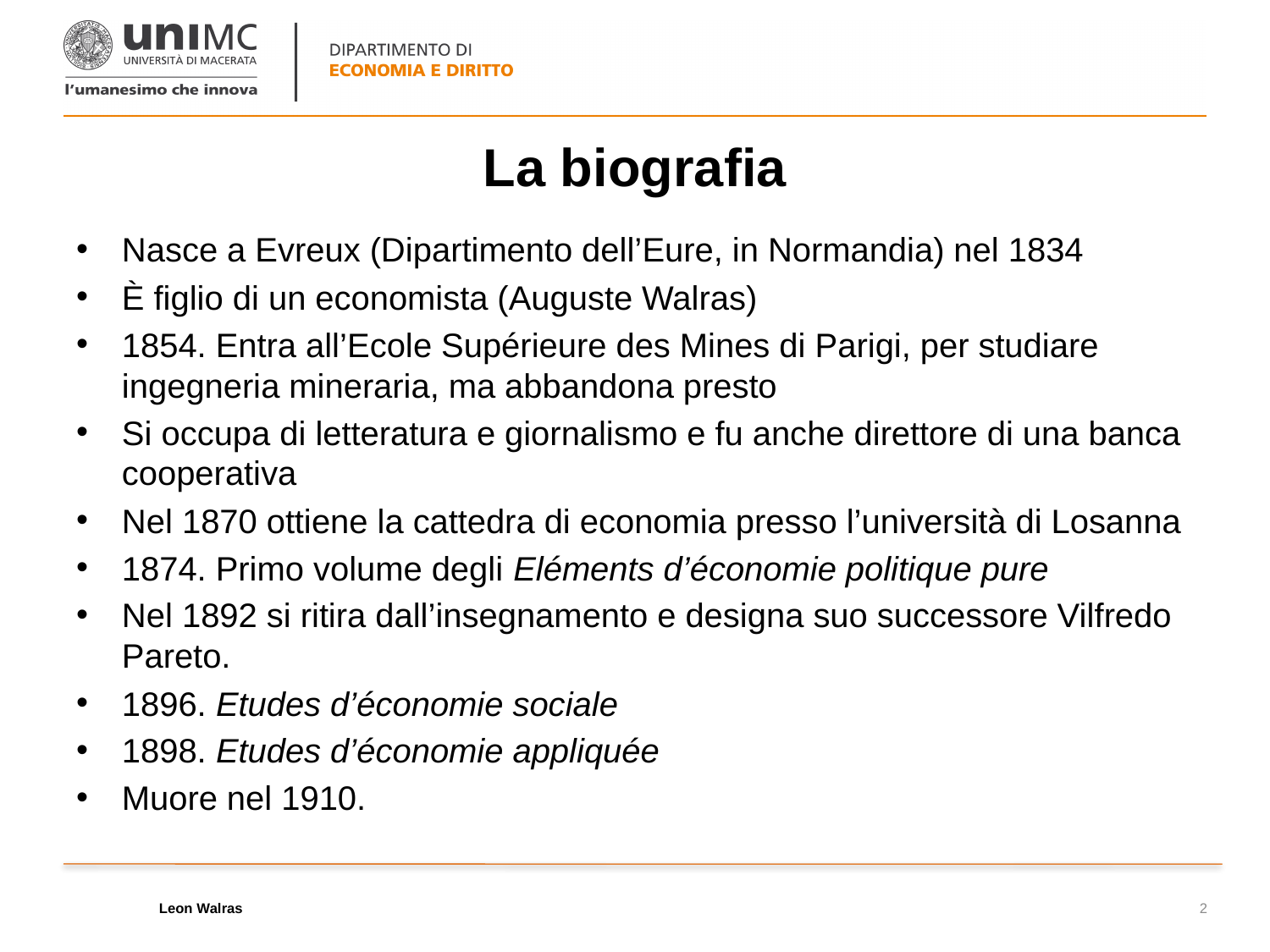

# La biografia
Nasce a Evreux (Dipartimento dell’Eure, in Normandia) nel 1834
È figlio di un economista (Auguste Walras)
1854. Entra all’Ecole Supérieure des Mines di Parigi, per studiare ingegneria mineraria, ma abbandona presto
Si occupa di letteratura e giornalismo e fu anche direttore di una banca cooperativa
Nel 1870 ottiene la cattedra di economia presso l’università di Losanna
1874. Primo volume degli Eléments d’économie politique pure
Nel 1892 si ritira dall’insegnamento e designa suo successore Vilfredo Pareto.
1896. Etudes d’économie sociale
1898. Etudes d’économie appliquée
Muore nel 1910.

Leon Walras
2